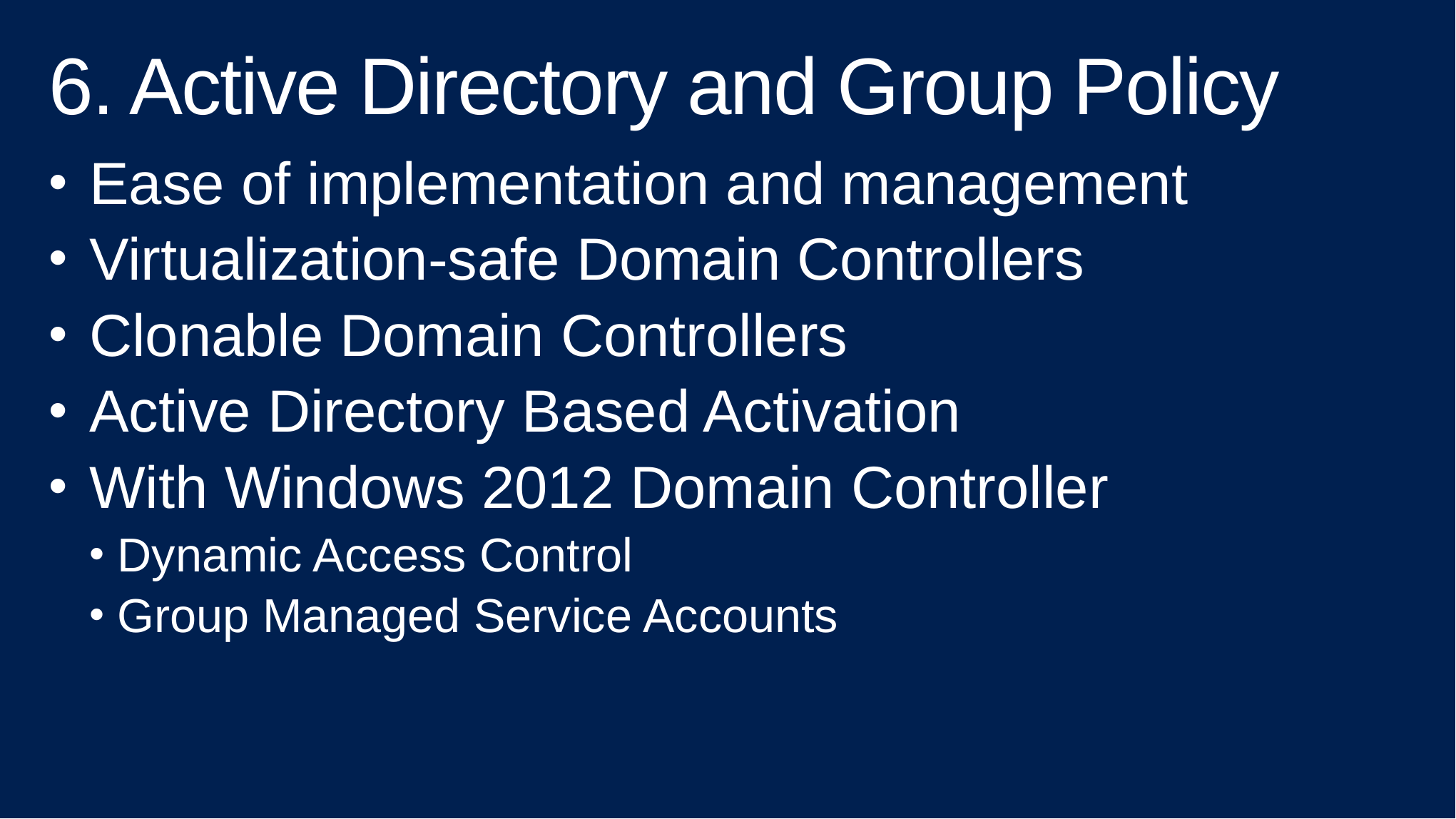

# 6. Active Directory and Group Policy
Ease of implementation and management
Virtualization-safe Domain Controllers
Clonable Domain Controllers
Active Directory Based Activation
With Windows 2012 Domain Controller
Dynamic Access Control
Group Managed Service Accounts